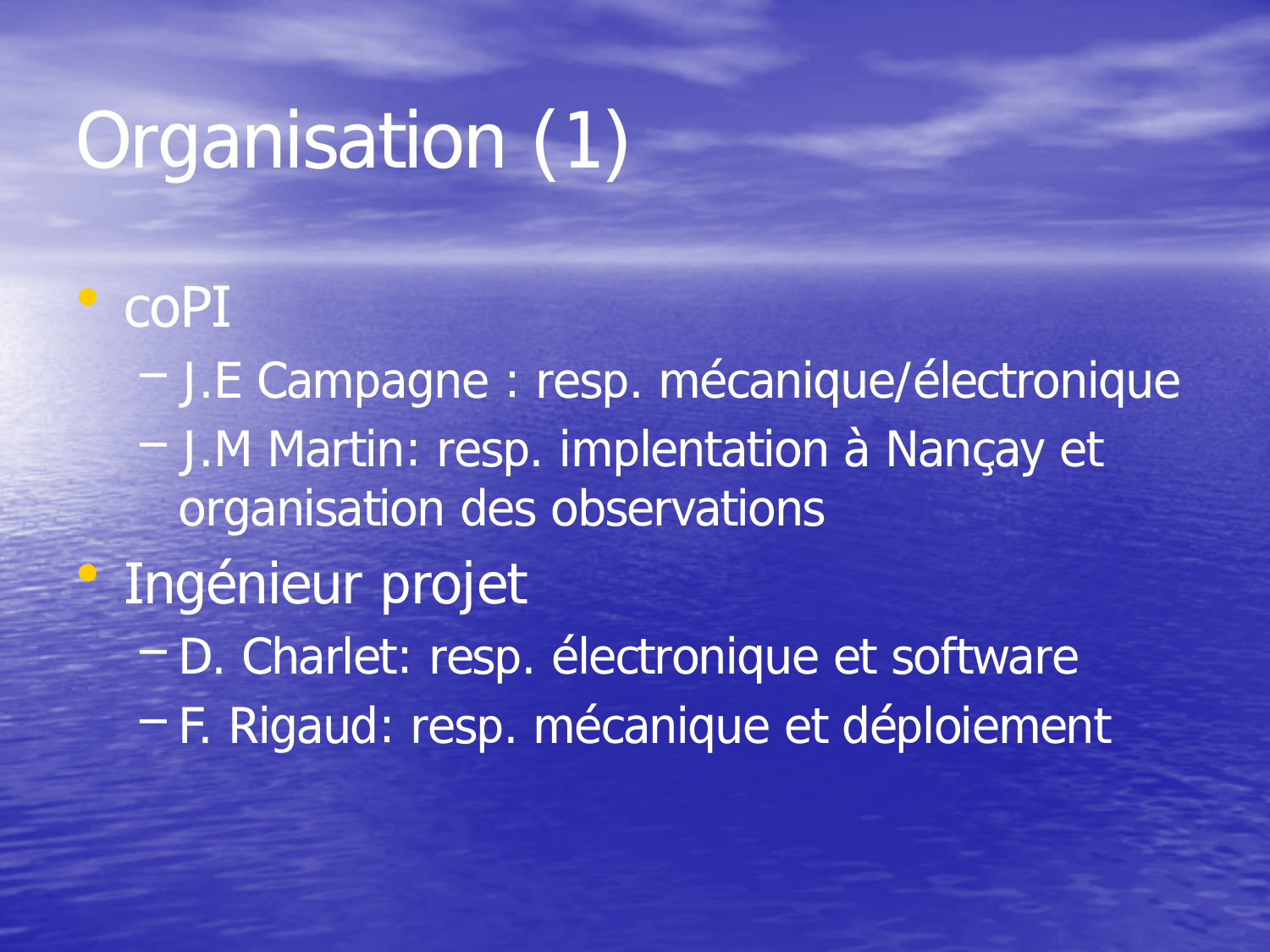

# Organisation (1)
coPI
J.E Campagne : resp. mécanique/électronique
J.M Martin: resp. implentation à Nançay et organisation des observations
Ingénieur projet
D. Charlet: resp. électronique et software
F. Rigaud: resp. mécanique et déploiement